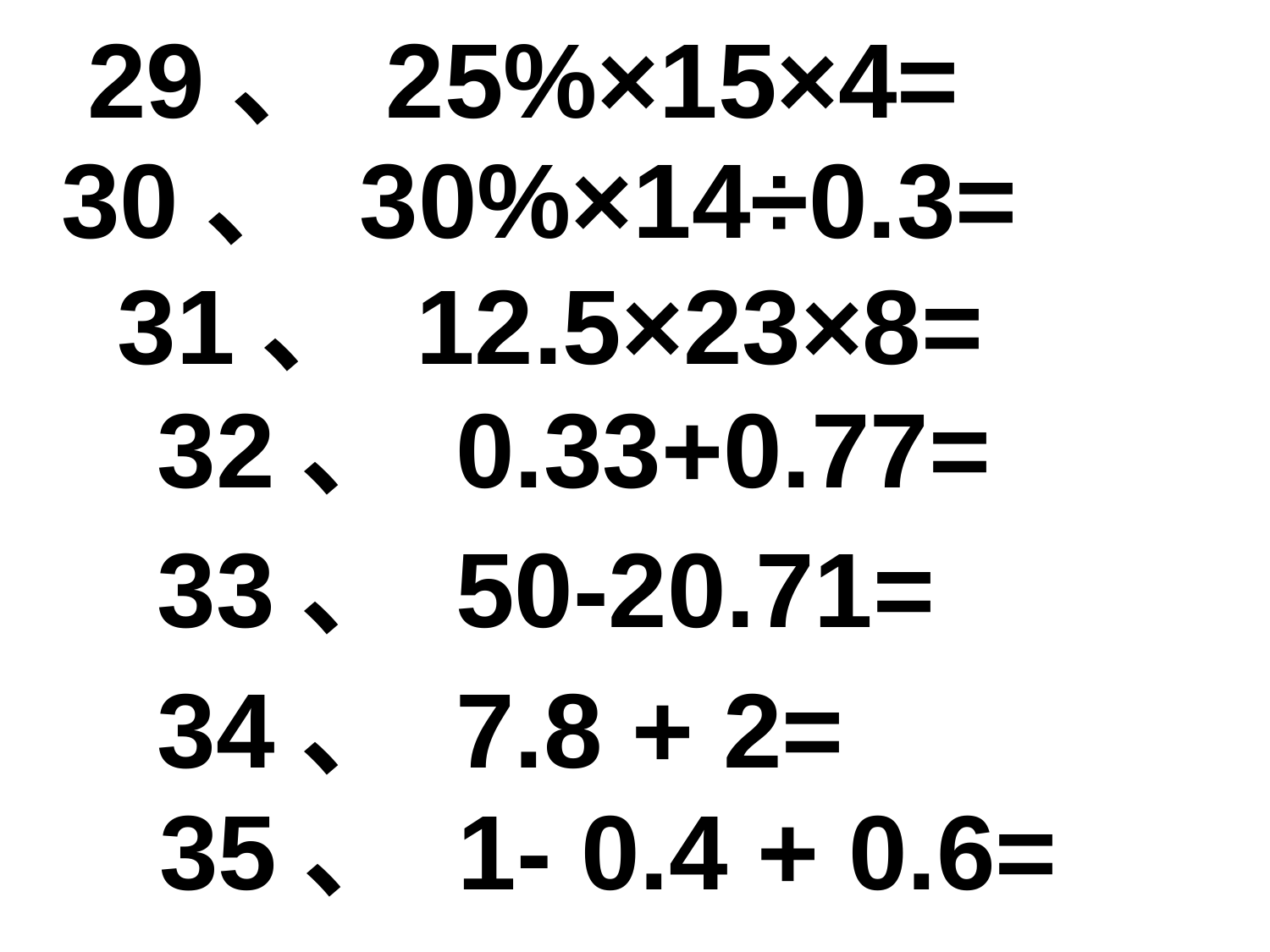

29、 25%×15×4=
30、 30%×14÷0.3=
31、 12.5×23×8=
32、 0.33+0.77=

33、 50-20.71=
34、 7.8 + 2=
35、 1- 0.4 + 0.6=